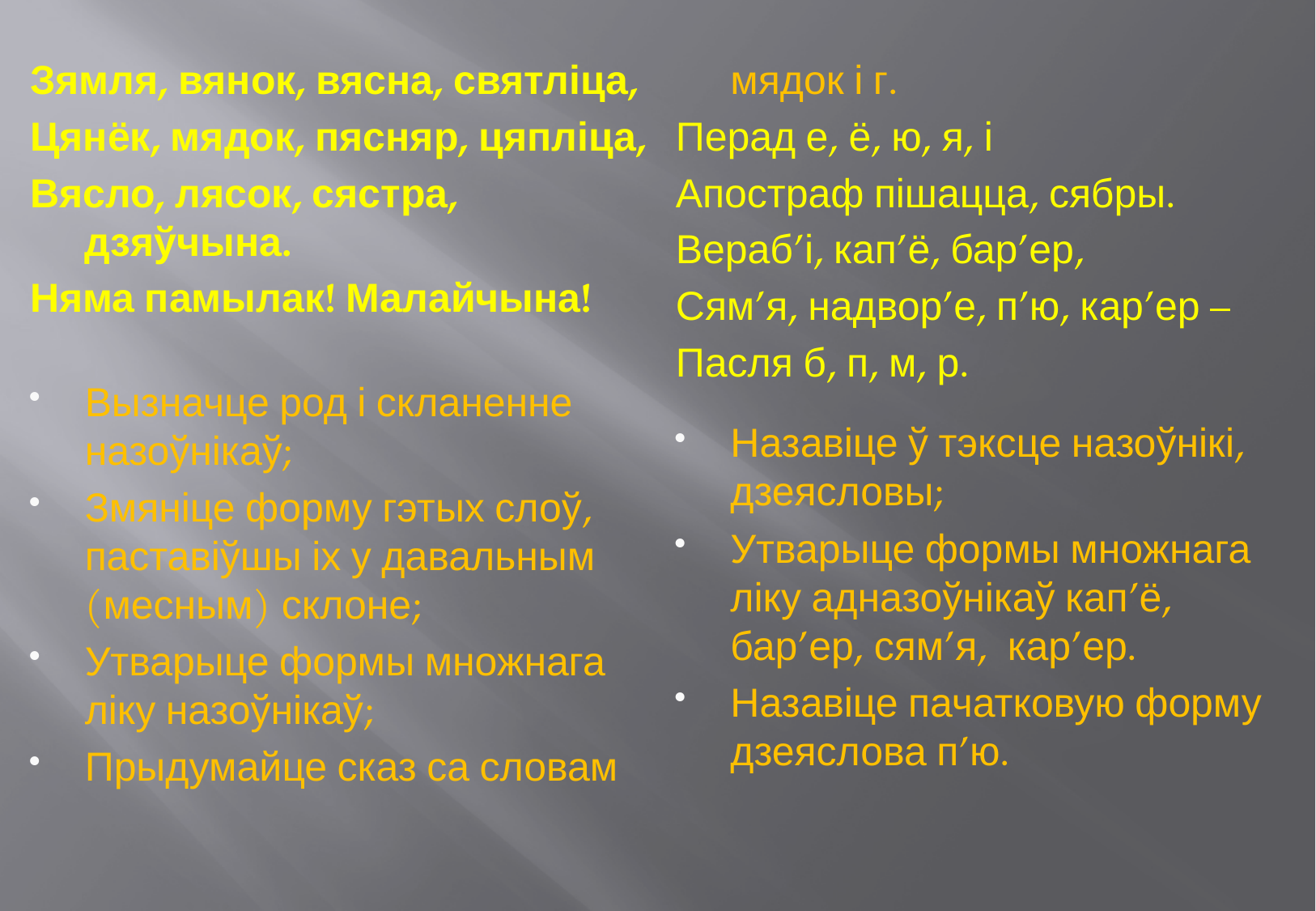

Зямля, вянок, вясна, святліца,
Цянёк, мядок, пясняр, цяпліца,
Вясло, лясок, сястра, дзяўчына.
Няма памылак! Малайчына!

Вызначце род і скланенне назоўнікаў;
Змяніце форму гэтых слоў, паставіўшы іх у давальным (месным) склоне;
Утварыце формы множнага ліку назоўнікаў;
Прыдумайце сказ са словам мядок і г.
Перад е, ё, ю, я, і
Апостраф пішацца, сябры.
Вераб’і, кап’ё, бар’ер,
Сям’я, надвор’е, п’ю, кар’ер –
Пасля б, п, м, р.

Назавіце ў тэксце назоўнікі, дзеясловы;
Утварыце формы множнага ліку адназоўнікаў кап’ё, бар’ер, сям’я,  кар’ер.
Назавіце пачатковую форму дзеяслова п’ю.